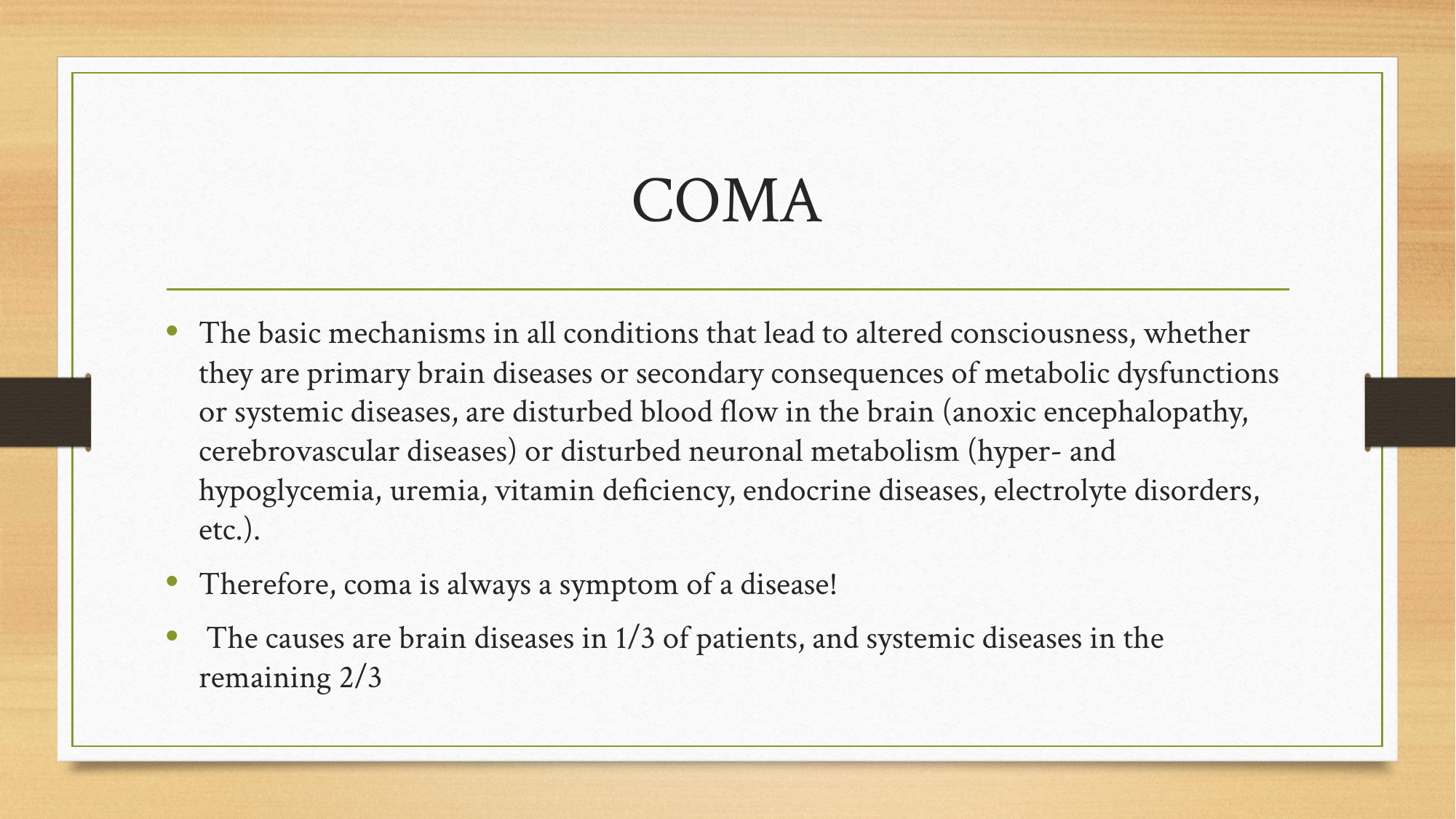

# COMA
The basic mechanisms in all conditions that lead to altered consciousness, whether they are primary brain diseases or secondary consequences of metabolic dysfunctions or systemic diseases, are disturbed blood flow in the brain (anoxic encephalopathy, cerebrovascular diseases) or disturbed neuronal metabolism (hyper- and hypoglycemia, uremia, vitamin deficiency, endocrine diseases, electrolyte disorders, etc.).
Therefore, coma is always a symptom of a disease!
 The causes are brain diseases in 1/3 of patients, and systemic diseases in the remaining 2/3